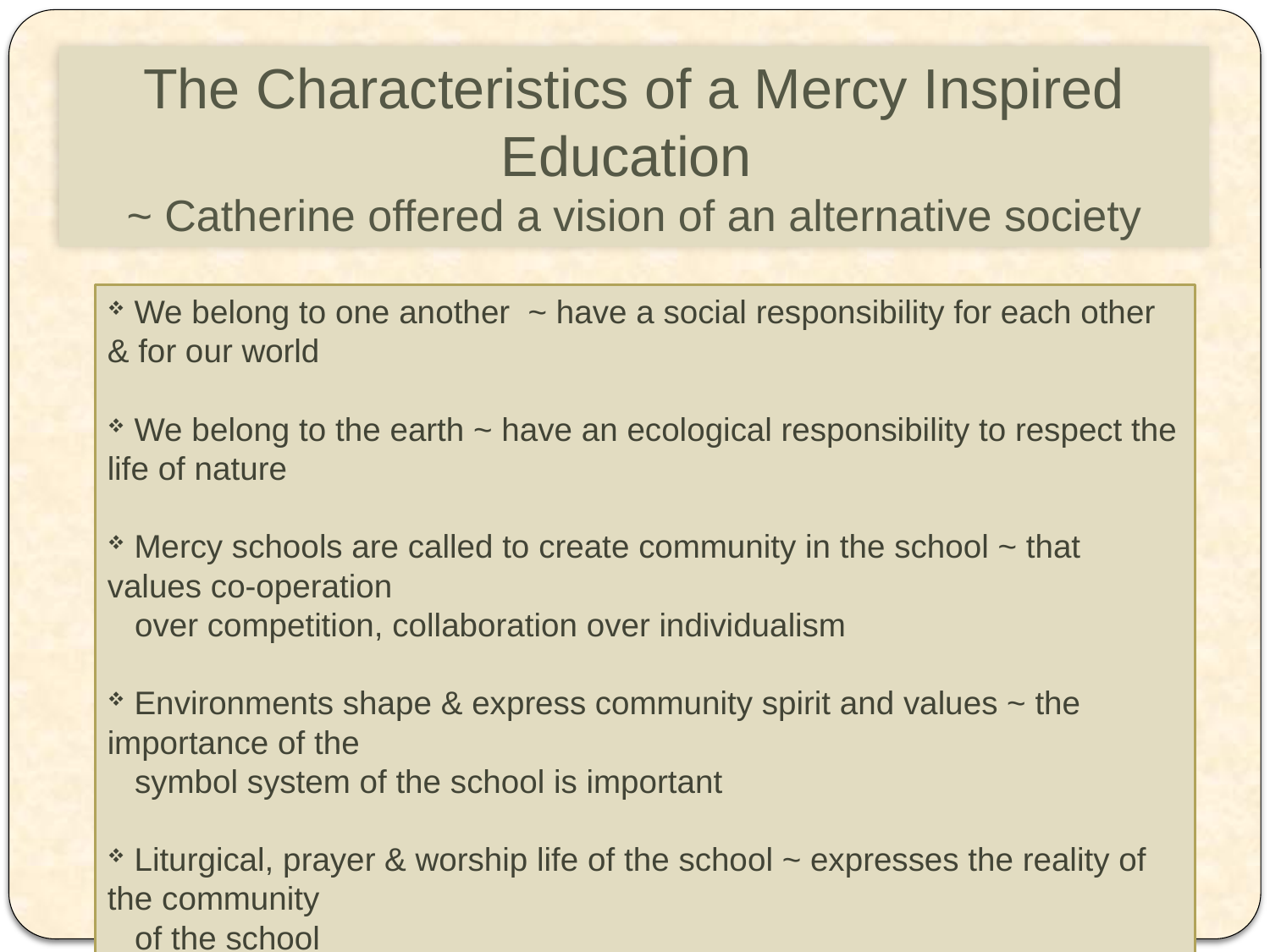

The Characteristics of a Mercy Inspired Education
~ Catherine offered a vision of an alternative society
 We belong to one another  ~ have a social responsibility for each other & for our world

 We belong to the earth ~ have an ecological responsibility to respect the life of nature

 Mercy schools are called to create community in the school ~ that values co-operation
   over competition, collaboration over individualism

 Environments shape & express community spirit and values ~ the importance of the
   symbol system of the school is important

 Liturgical, prayer & worship life of the school ~ expresses the reality of the community
   of the school

 Our schools must form links with the local faith community of parish & Church